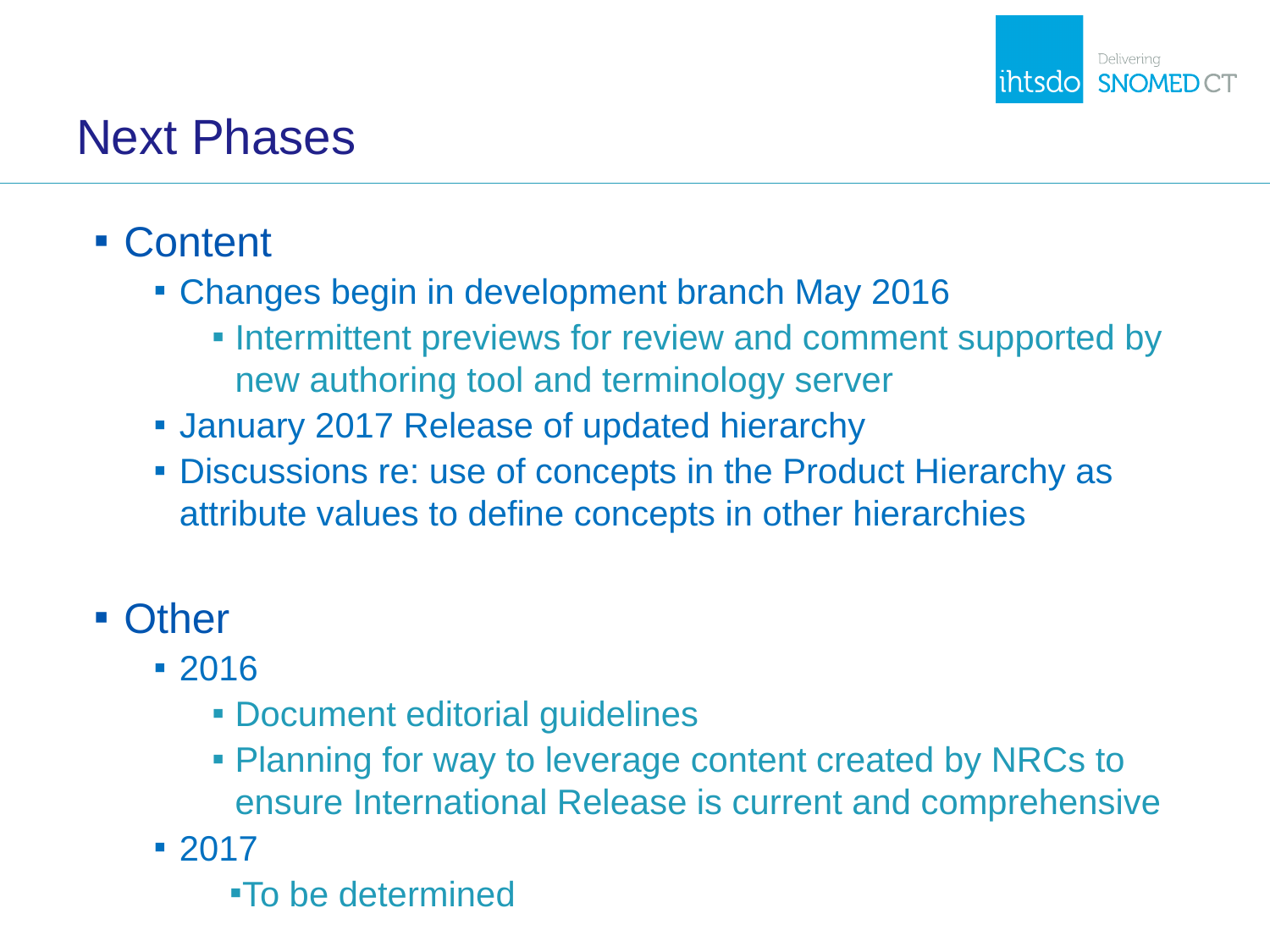

# Next Phases
Content
Changes begin in development branch May 2016
Intermittent previews for review and comment supported by new authoring tool and terminology server
January 2017 Release of updated hierarchy
Discussions re: use of concepts in the Product Hierarchy as attribute values to define concepts in other hierarchies

Other
2016
Document editorial guidelines
Planning for way to leverage content created by NRCs to ensure International Release is current and comprehensive
2017
To be determined